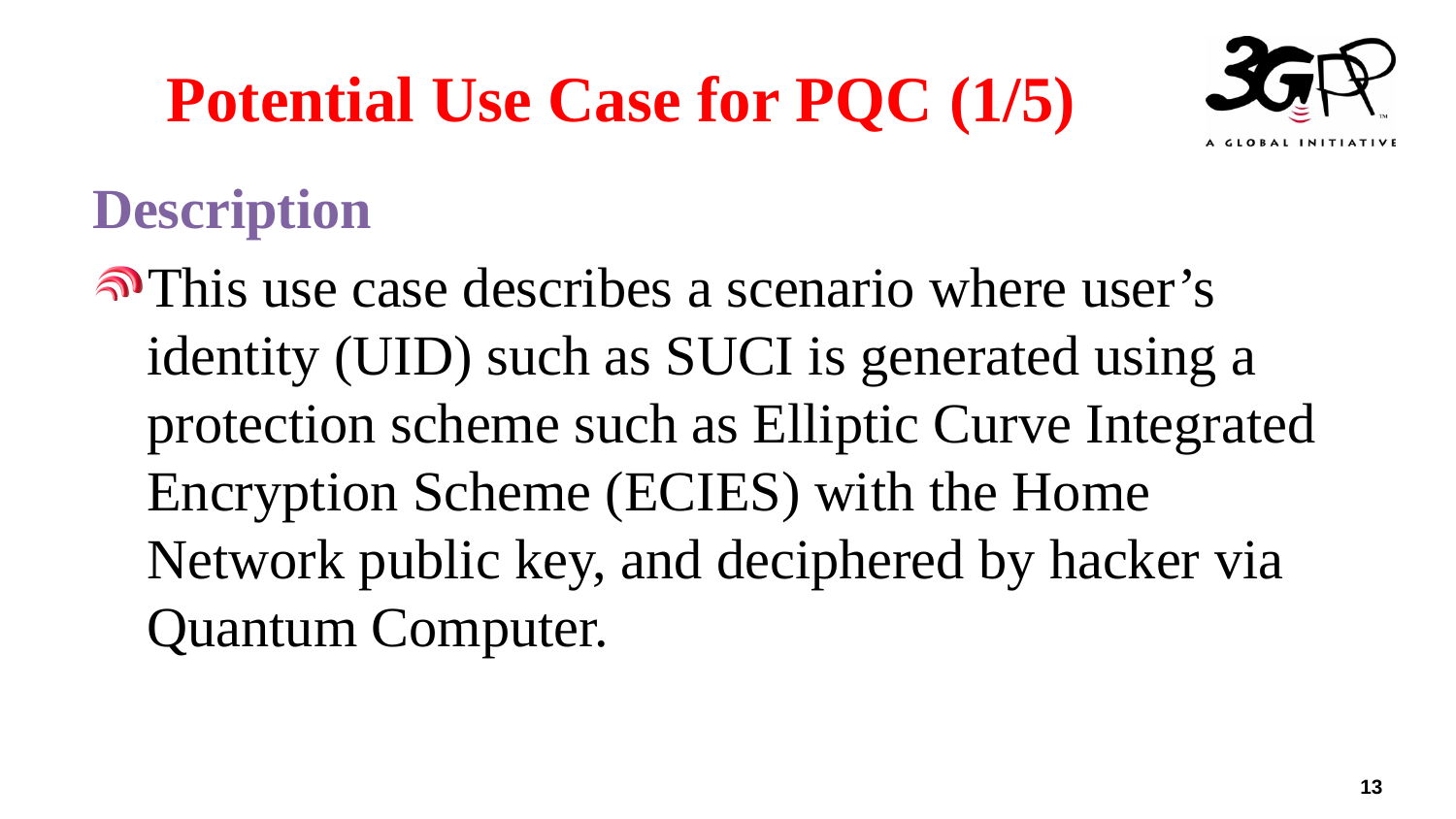

# Potential Use Case for PQC (1/5)
Description
This use case describes a scenario where user’s identity (UID) such as SUCI is generated using a protection scheme such as Elliptic Curve Integrated Encryption Scheme (ECIES) with the Home Network public key, and deciphered by hacker via Quantum Computer.